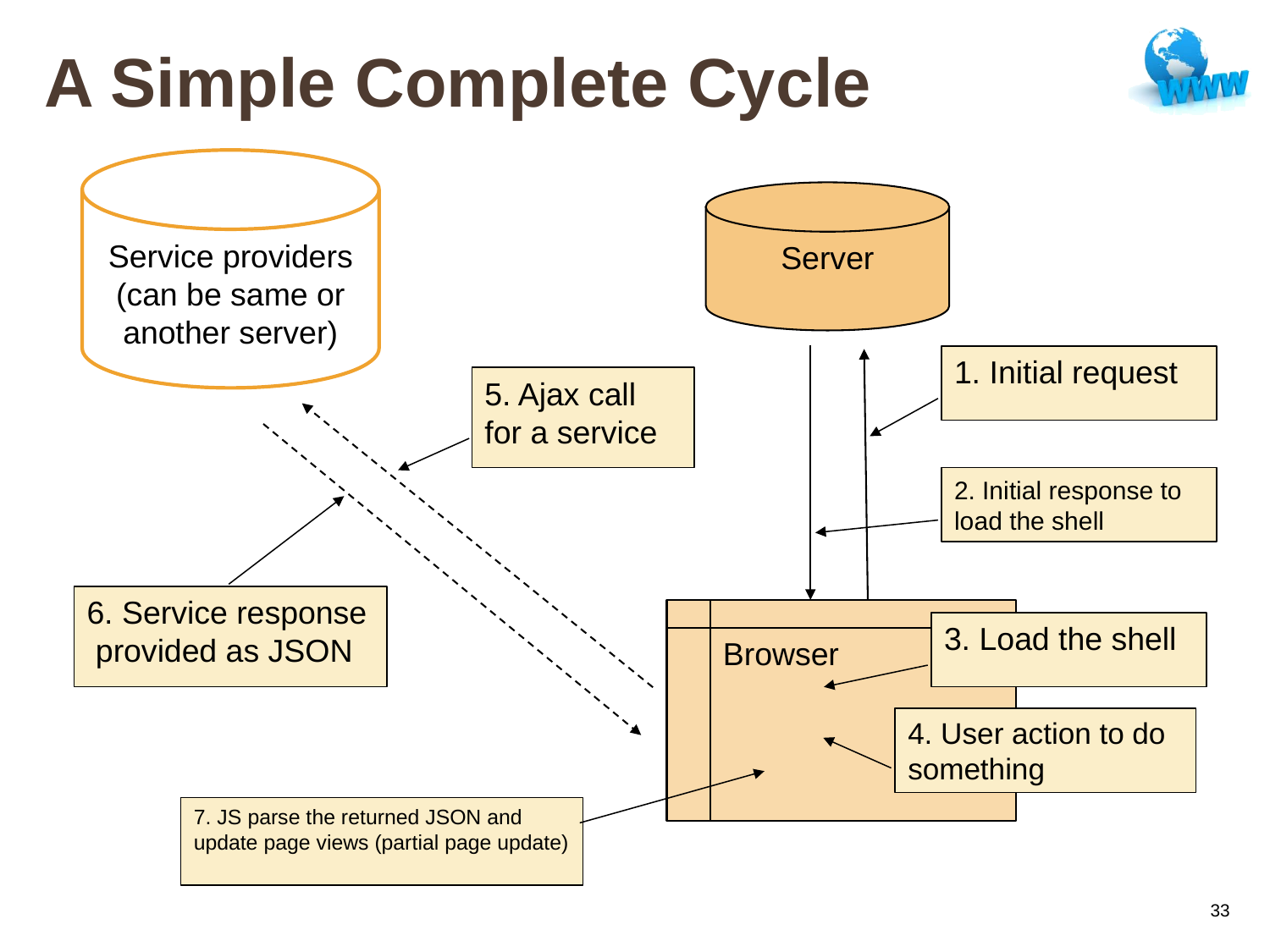

# A Simple Complete Cycle
Service providers (can be same or another server)
Server
1. Initial request
5. Ajax call for a service
2. Initial response to load the shell
6. Service response  provided as JSON
Browser
3. Load the shell
4. User action to do something
7. JS parse the returned JSON and update page views (partial page update)
33